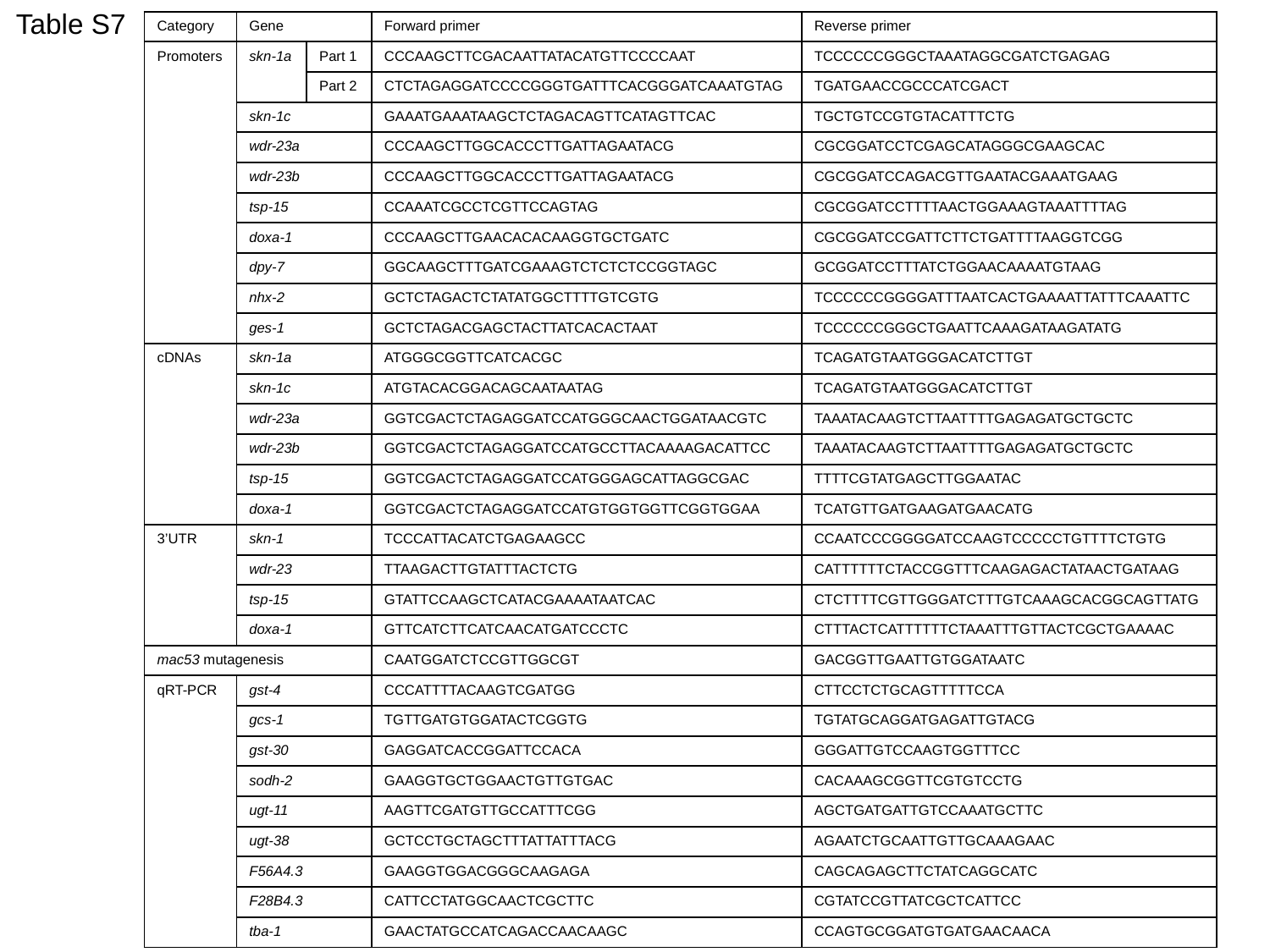

Table S7
| Category | Gene |  | Forward primer | Reverse primer |
| --- | --- | --- | --- | --- |
| Promoters | skn-1a | Part 1 | CCCAAGCTTCGACAATTATACATGTTCCCCAAT | TCCCCCCGGGCTAAATAGGCGATCTGAGAG |
|  |  | Part 2 | CTCTAGAGGATCCCCGGGTGATTTCACGGGATCAAATGTAG | TGATGAACCGCCCATCGACT |
|  | skn-1c |  | GAAATGAAATAAGCTCTAGACAGTTCATAGTTCAC | TGCTGTCCGTGTACATTTCTG |
|  | wdr-23a |  | CCCAAGCTTGGCACCCTTGATTAGAATACG | CGCGGATCCTCGAGCATAGGGCGAAGCAC |
|  | wdr-23b |  | CCCAAGCTTGGCACCCTTGATTAGAATACG | CGCGGATCCAGACGTTGAATACGAAATGAAG |
|  | tsp-15 |  | CCAAATCGCCTCGTTCCAGTAG | CGCGGATCCTTTTAACTGGAAAGTAAATTTTAG |
|  | doxa-1 |  | CCCAAGCTTGAACACACAAGGTGCTGATC | CGCGGATCCGATTCTTCTGATTTTAAGGTCGG |
|  | dpy-7 |  | GGCAAGCTTTGATCGAAAGTCTCTCTCCGGTAGC | GCGGATCCTTTATCTGGAACAAAATGTAAG |
|  | nhx-2 |  | GCTCTAGACTCTATATGGCTTTTGTCGTG | TCCCCCCGGGGATTTAATCACTGAAAATTATTTCAAATTC |
|  | ges-1 |  | GCTCTAGACGAGCTACTTATCACACTAAT | TCCCCCCGGGCTGAATTCAAAGATAAGATATG |
| cDNAs | skn-1a |  | ATGGGCGGTTCATCACGC | TCAGATGTAATGGGACATCTTGT |
|  | skn-1c |  | ATGTACACGGACAGCAATAATAG | TCAGATGTAATGGGACATCTTGT |
|  | wdr-23a |  | GGTCGACTCTAGAGGATCCATGGGCAACTGGATAACGTC | TAAATACAAGTCTTAATTTTGAGAGATGCTGCTC |
|  | wdr-23b |  | GGTCGACTCTAGAGGATCCATGCCTTACAAAAGACATTCC | TAAATACAAGTCTTAATTTTGAGAGATGCTGCTC |
|  | tsp-15 |  | GGTCGACTCTAGAGGATCCATGGGAGCATTAGGCGAC | TTTTCGTATGAGCTTGGAATAC |
|  | doxa-1 |  | GGTCGACTCTAGAGGATCCATGTGGTGGTTCGGTGGAA | TCATGTTGATGAAGATGAACATG |
| 3’UTR | skn-1 |  | TCCCATTACATCTGAGAAGCC | CCAATCCCGGGGATCCAAGTCCCCCTGTTTTCTGTG |
|  | wdr-23 |  | TTAAGACTTGTATTTACTCTG | CATTTTTTCTACCGGTTTCAAGAGACTATAACTGATAAG |
|  | tsp-15 |  | GTATTCCAAGCTCATACGAAAATAATCAC | CTCTTTTCGTTGGGATCTTTGTCAAAGCACGGCAGTTATG |
|  | doxa-1 |  | GTTCATCTTCATCAACATGATCCCTC | CTTTACTCATTTTTTCTAAATTTGTTACTCGCTGAAAAC |
| mac53 mutagenesis |  |  | CAATGGATCTCCGTTGGCGT | GACGGTTGAATTGTGGATAATC |
| qRT-PCR | gst-4 |  | CCCATTTTACAAGTCGATGG | CTTCCTCTGCAGTTTTTCCA |
|  | gcs-1 |  | TGTTGATGTGGATACTCGGTG | TGTATGCAGGATGAGATTGTACG |
|  | gst-30 |  | GAGGATCACCGGATTCCACA | GGGATTGTCCAAGTGGTTTCC |
|  | sodh-2 |  | GAAGGTGCTGGAACTGTTGTGAC | CACAAAGCGGTTCGTGTCCTG |
|  | ugt-11 |  | AAGTTCGATGTTGCCATTTCGG | AGCTGATGATTGTCCAAATGCTTC |
|  | ugt-38 |  | GCTCCTGCTAGCTTTATTATTTACG | AGAATCTGCAATTGTTGCAAAGAAC |
|  | F56A4.3 |  | GAAGGTGGACGGGCAAGAGA | CAGCAGAGCTTCTATCAGGCATC |
|  | F28B4.3 |  | CATTCCTATGGCAACTCGCTTC | CGTATCCGTTATCGCTCATTCC |
|  | tba-1 |  | GAACTATGCCATCAGACCAACAAGC | CCAGTGCGGATGTGATGAACAACA |